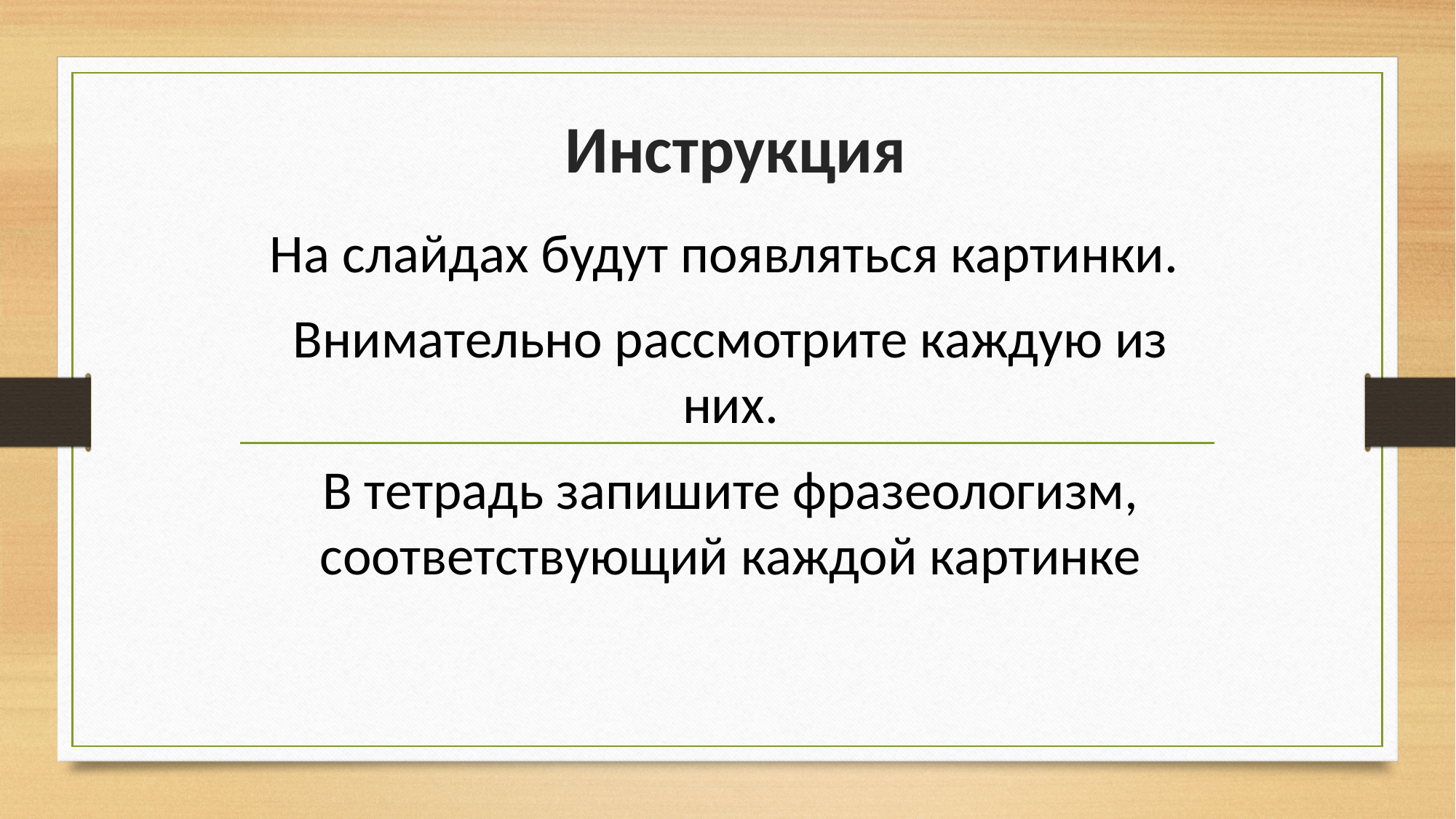

# Инструкция
На слайдах будут появляться картинки.
Внимательно рассмотрите каждую из них.
В тетрадь запишите фразеологизм, соответствующий каждой картинке